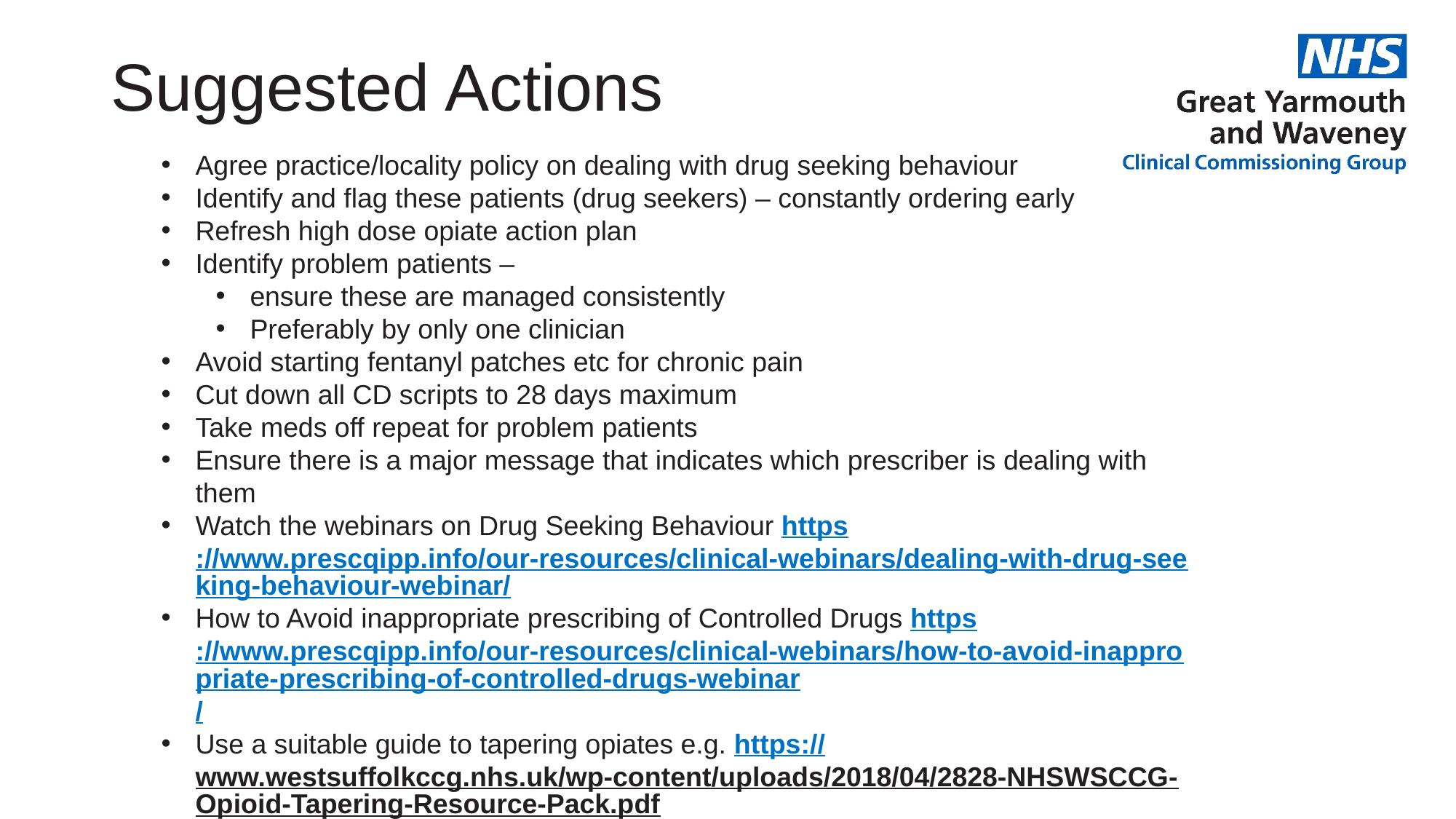

# Suggested Actions
Agree practice/locality policy on dealing with drug seeking behaviour
Identify and flag these patients (drug seekers) – constantly ordering early
Refresh high dose opiate action plan
Identify problem patients –
ensure these are managed consistently
Preferably by only one clinician
Avoid starting fentanyl patches etc for chronic pain
Cut down all CD scripts to 28 days maximum
Take meds off repeat for problem patients
Ensure there is a major message that indicates which prescriber is dealing with them
Watch the webinars on Drug Seeking Behaviour https://www.prescqipp.info/our-resources/clinical-webinars/dealing-with-drug-seeking-behaviour-webinar/
How to Avoid inappropriate prescribing of Controlled Drugs https://www.prescqipp.info/our-resources/clinical-webinars/how-to-avoid-inappropriate-prescribing-of-controlled-drugs-webinar/
Use a suitable guide to tapering opiates e.g. https://www.westsuffolkccg.nhs.uk/wp-content/uploads/2018/04/2828-NHSWSCCG-Opioid-Tapering-Resource-Pack.pdf